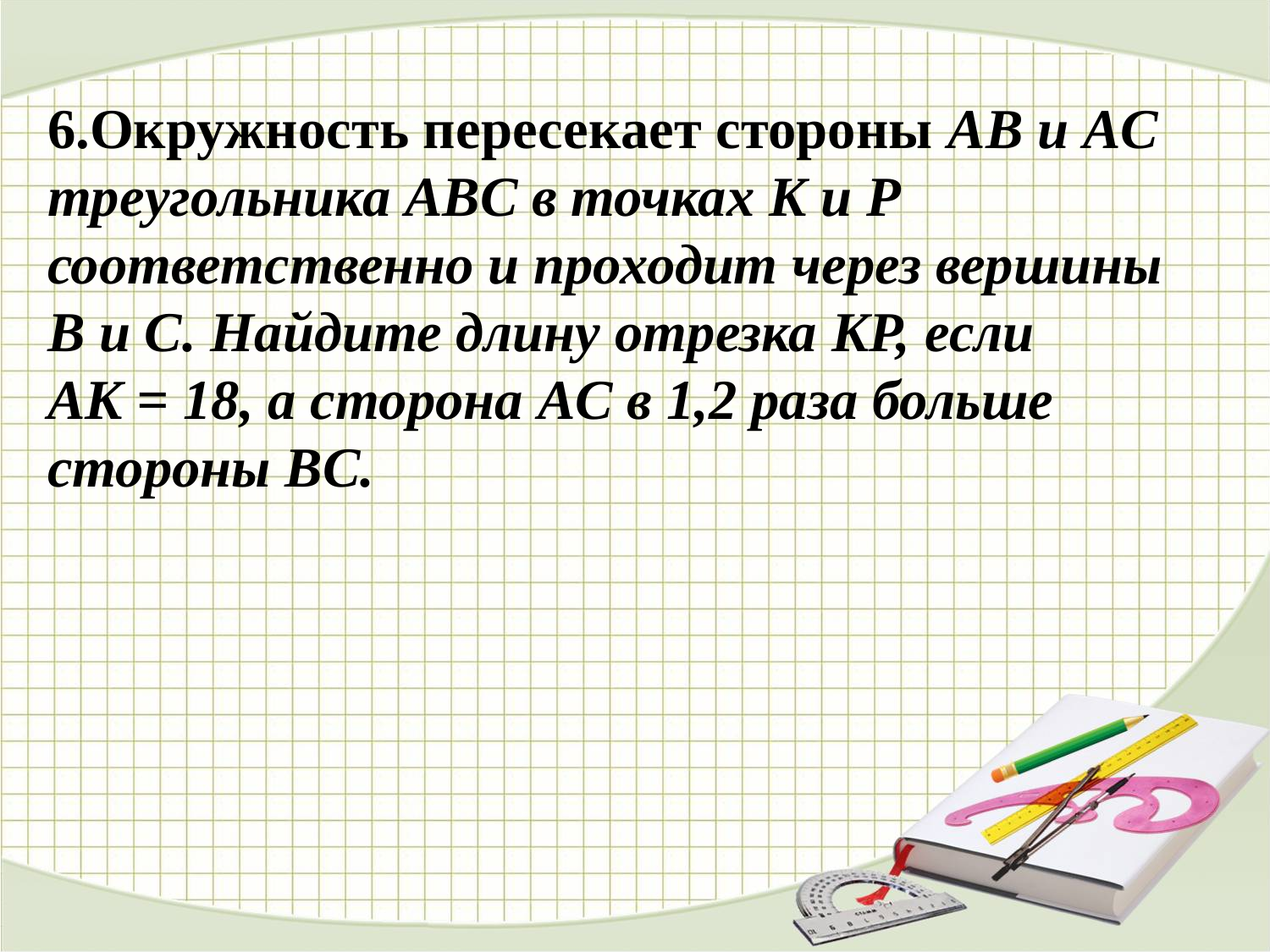

6.Окружность пересекает стороны AB и AC треугольника ABC в точках K и P соответственно и проходит через вершины B и C. Найдите длину отрезка KP, если
AK = 18, а сторона AC в 1,2 раза больше стороны BC.